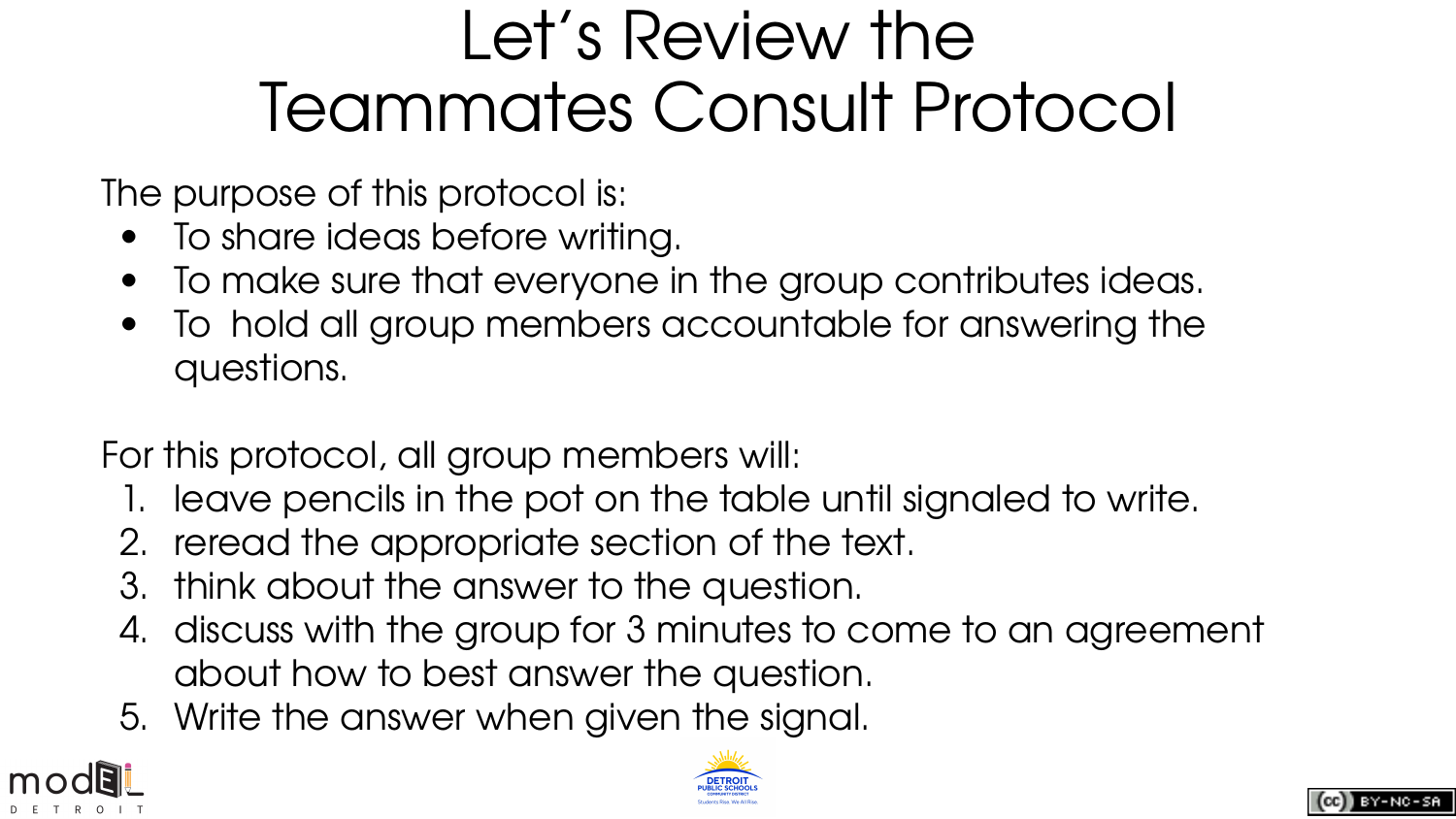

# Let’s Review the
Teammates Consult Protocol
The purpose of this protocol is:
To share ideas before writing.
To make sure that everyone in the group contributes ideas.
To  hold all group members accountable for answering the questions.

For this protocol, all group members will:
leave pencils in the pot on the table until signaled to write.
reread the appropriate section of the text.
think about the answer to the question.
discuss with the group for 3 minutes to come to an agreement about how to best answer the question.
Write the answer when given the signal.